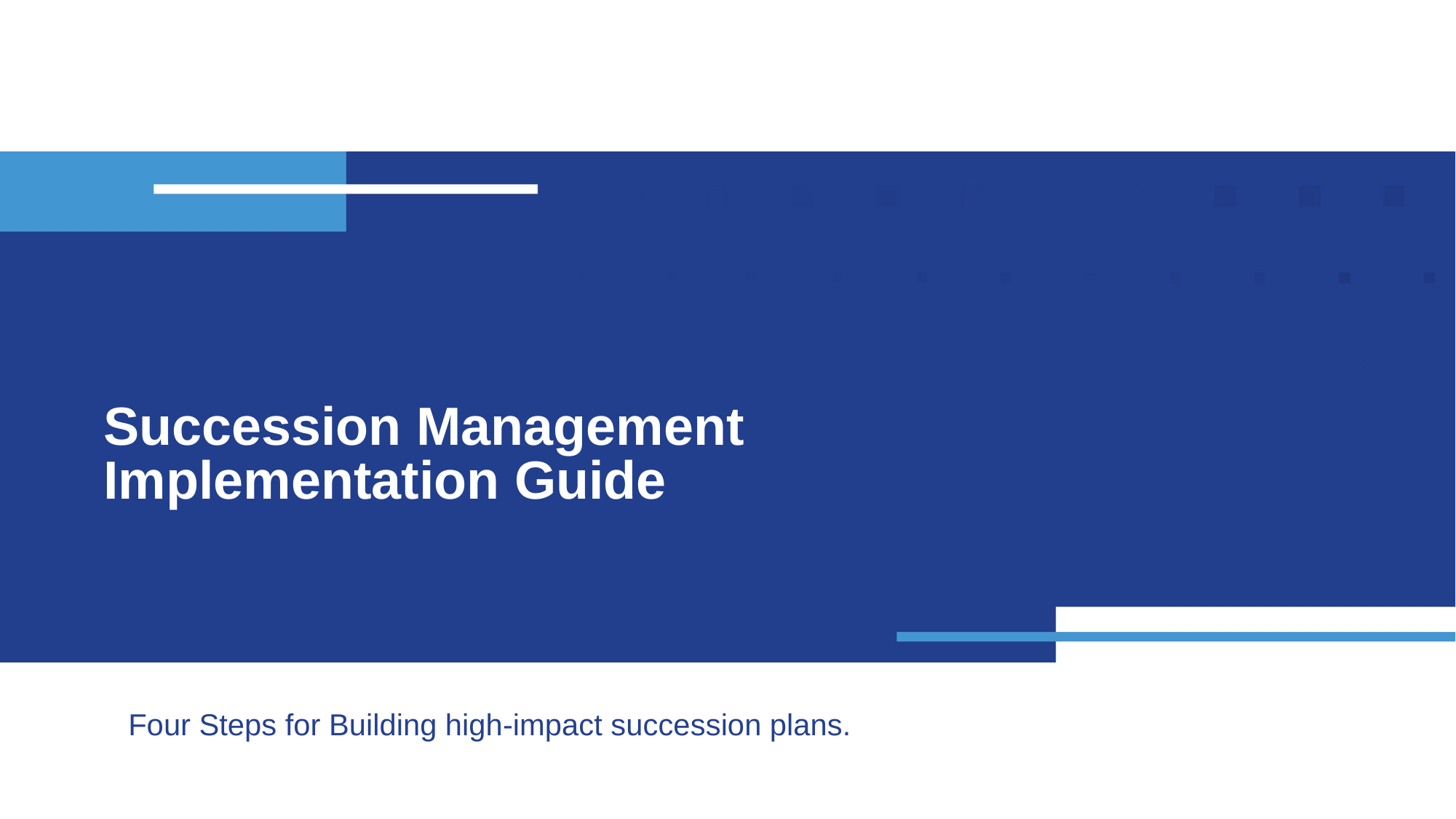

# Succession Management Implementation Guide
Four Steps for Building high-impact succession plans.